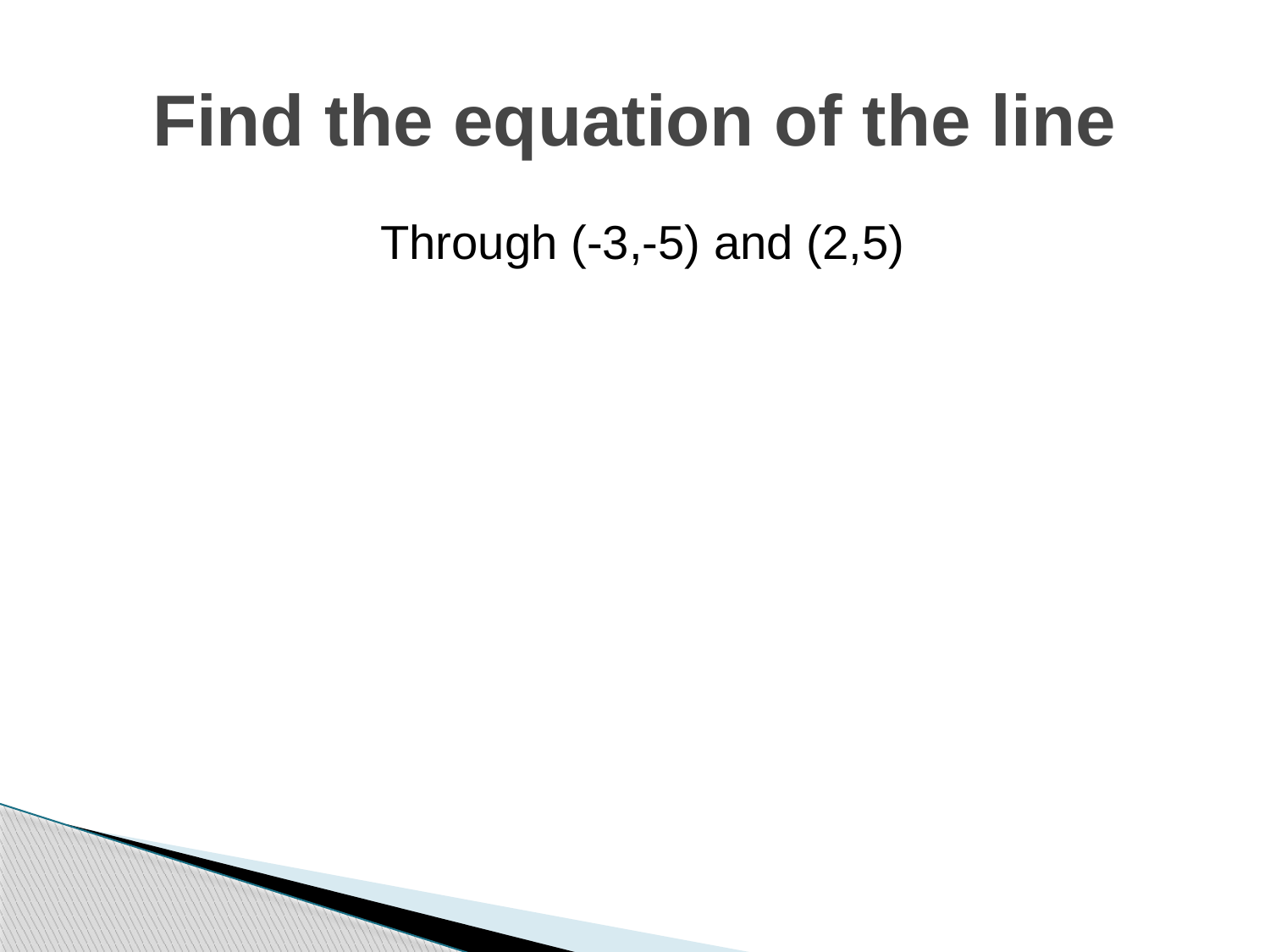

# Find the equation of the line
Through (-3,-5) and (2,5)